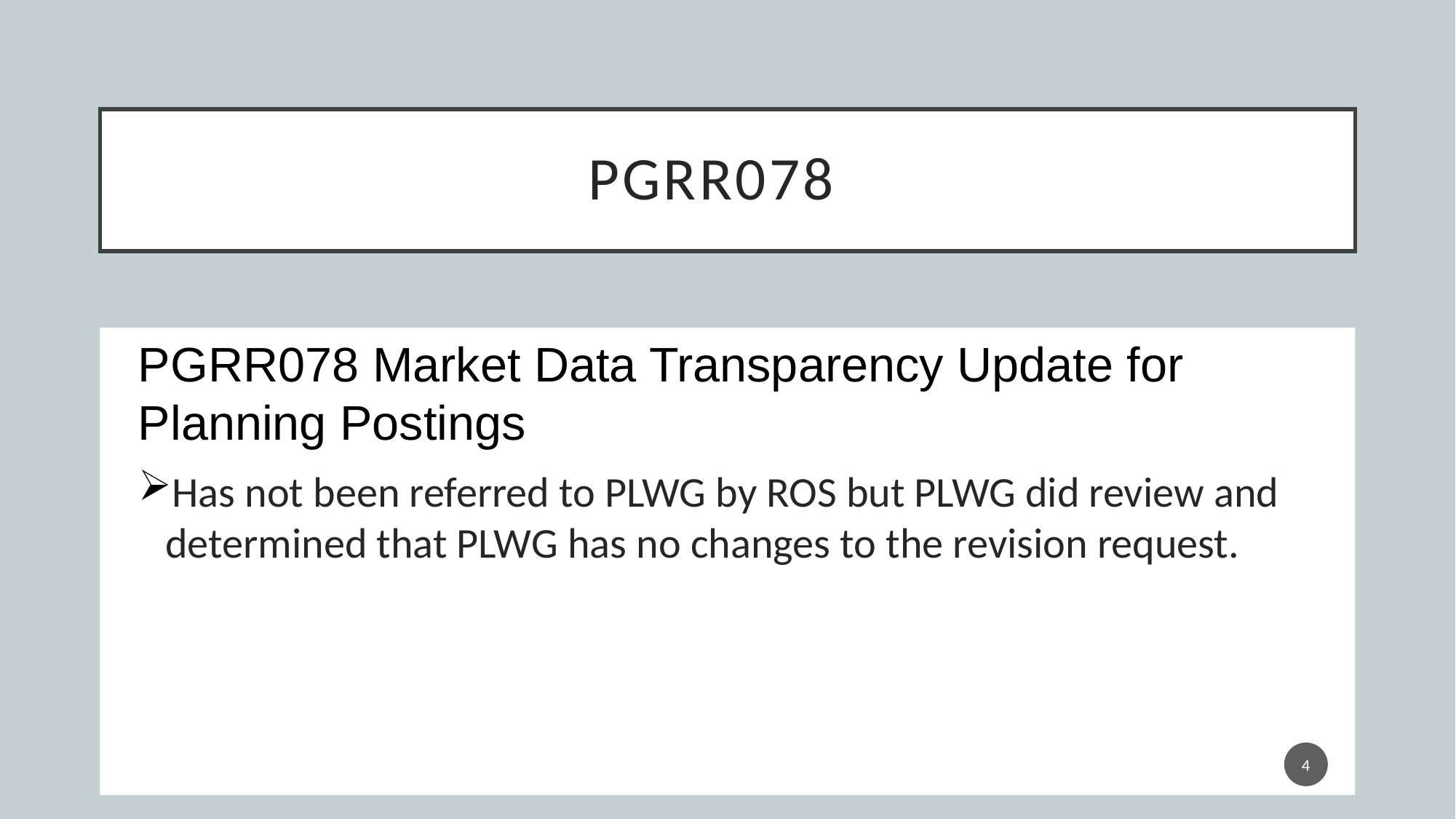

# PGRR078
PGRR078 Market Data Transparency Update for Planning Postings
Has not been referred to PLWG by ROS but PLWG did review and determined that PLWG has no changes to the revision request.

4